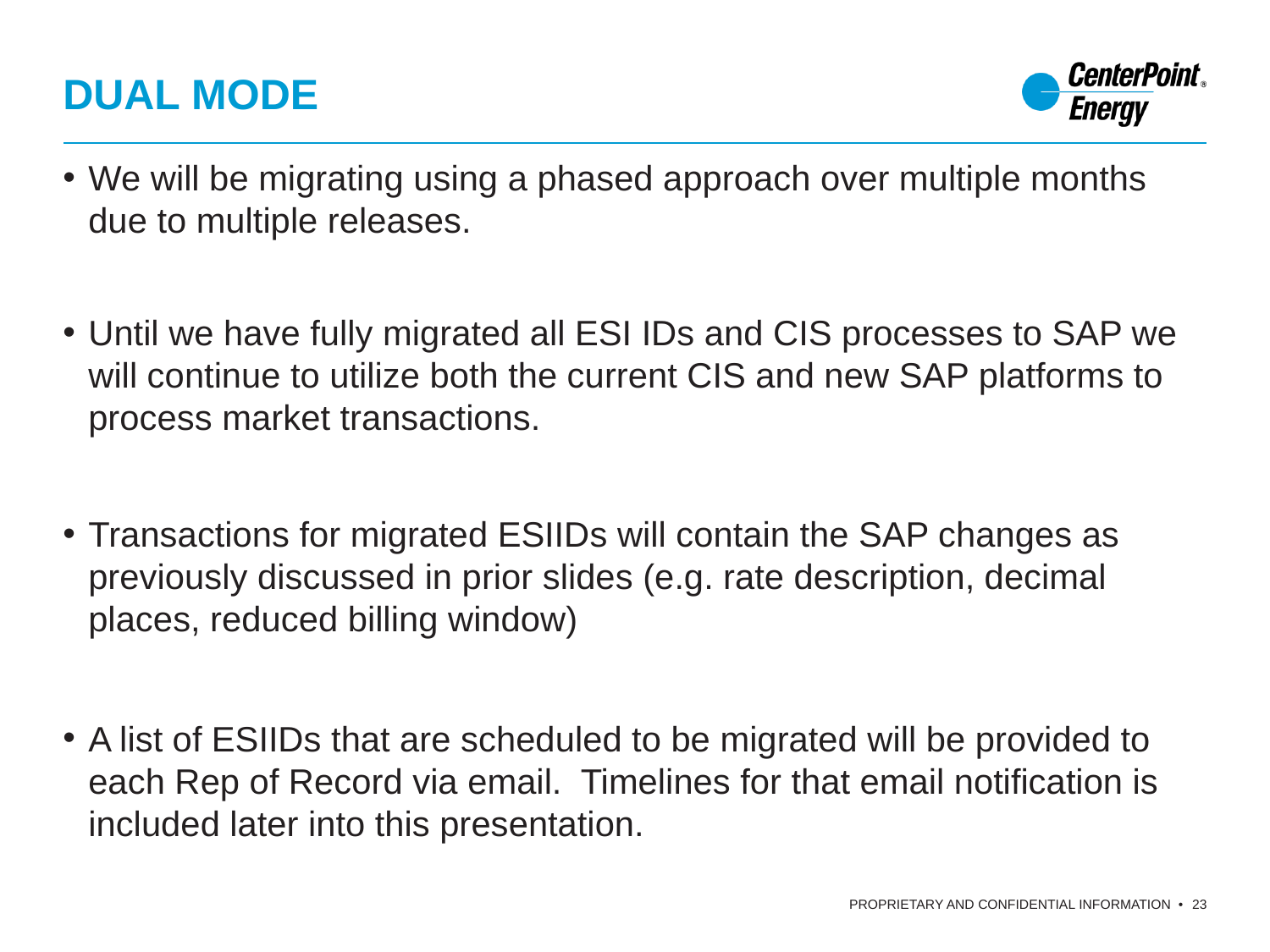

# Dual Mode
We will be migrating using a phased approach over multiple months due to multiple releases.

Until we have fully migrated all ESI IDs and CIS processes to SAP we will continue to utilize both the current CIS and new SAP platforms to process market transactions.

Transactions for migrated ESIIDs will contain the SAP changes as previously discussed in prior slides (e.g. rate description, decimal places, reduced billing window)

A list of ESIIDs that are scheduled to be migrated will be provided to each Rep of Record via email.  Timelines for that email notification is included later into this presentation.

23